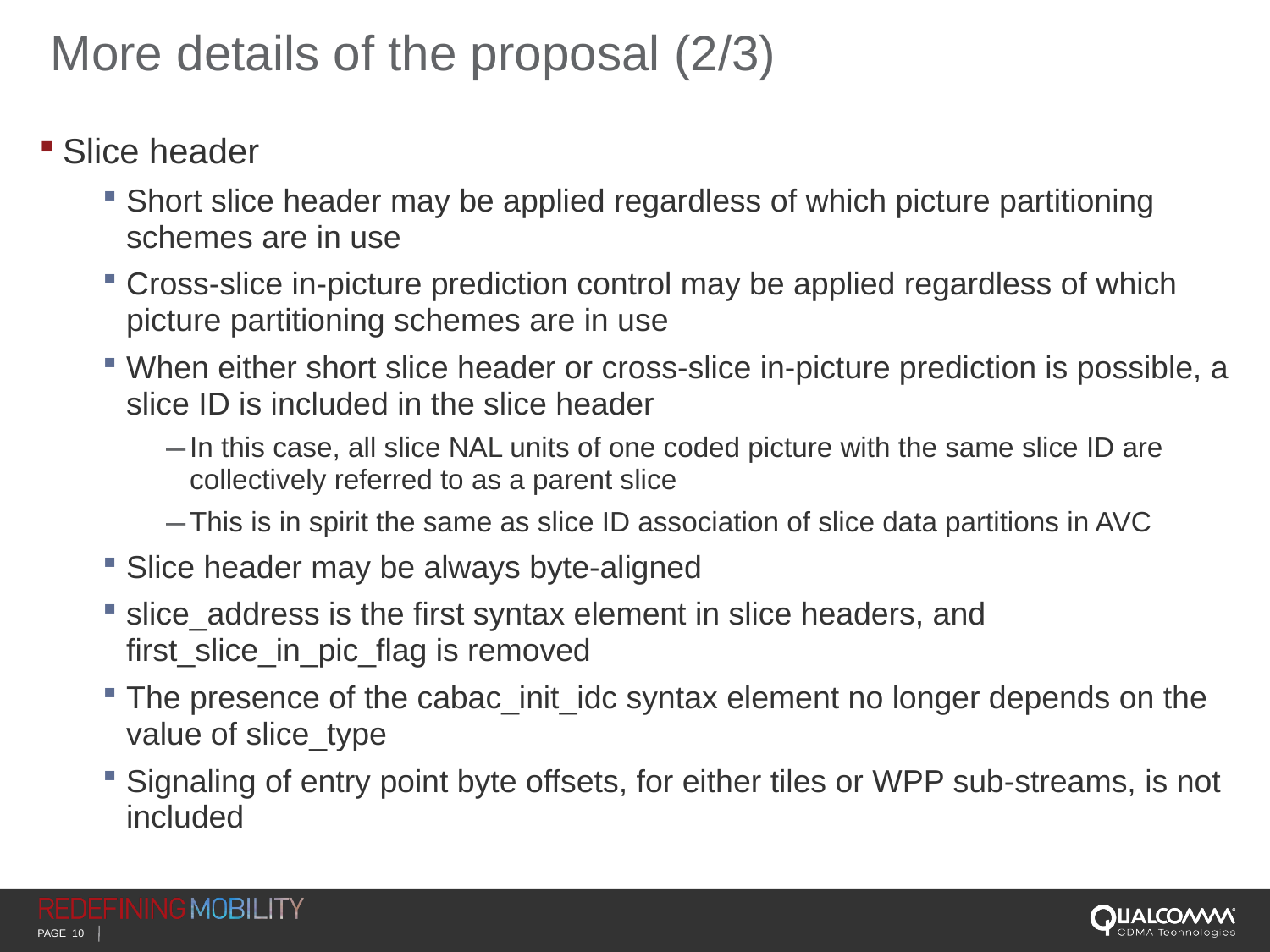

# More details of the proposal (2/3)
Slice header
Short slice header may be applied regardless of which picture partitioning schemes are in use
Cross-slice in-picture prediction control may be applied regardless of which picture partitioning schemes are in use
When either short slice header or cross-slice in-picture prediction is possible, a slice ID is included in the slice header
In this case, all slice NAL units of one coded picture with the same slice ID are collectively referred to as a parent slice
This is in spirit the same as slice ID association of slice data partitions in AVC
Slice header may be always byte-aligned
slice_address is the first syntax element in slice headers, and first_slice_in_pic_flag is removed
The presence of the cabac_init_idc syntax element no longer depends on the value of slice_type
Signaling of entry point byte offsets, for either tiles or WPP sub-streams, is not included